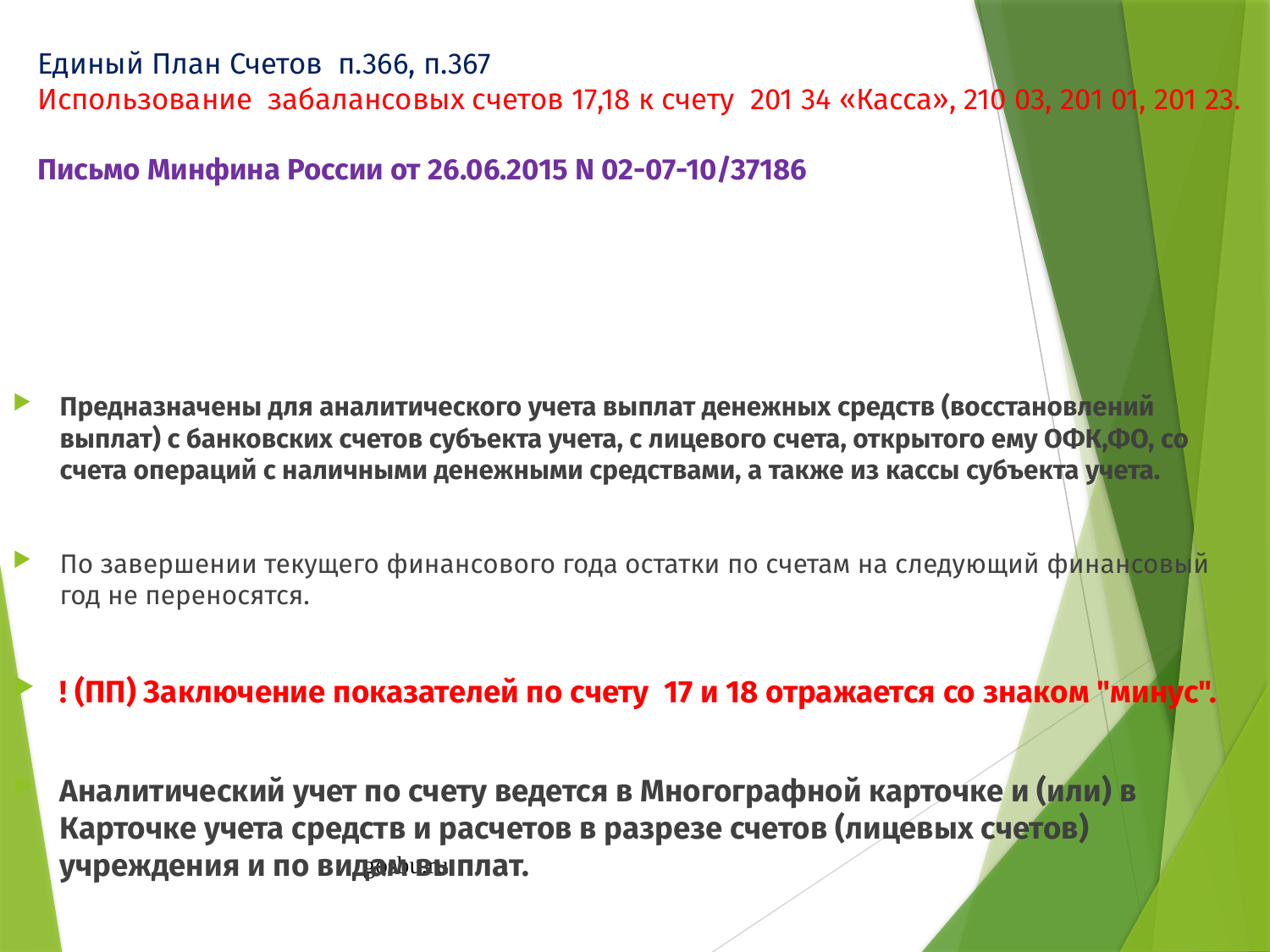

# Единый План Счетов  п.366, п.367 Использование  забалансовых счетов 17,18 к счету  201 34 «Касса», 210 03, 201 01, 201 23. Письмо Минфина России от 26.06.2015 N 02-07-10/37186

Предназначены для аналитического учета выплат денежных средств (восстановлений выплат) с банковских счетов субъекта учета, с лицевого счета, открытого ему ОФК,ФО, со счета операций с наличными денежными средствами, а также из кассы субъекта учета.

По завершении текущего финансового года остатки по счетам на следующий финансовый год не переносятся.

! (ПП) Заключение показателей по счету  17 и 18 отражается со знаком "минус".

Аналитический учет по счету ведется в Многографной карточке и (или) в Карточке учета средств и расчетов в разрезе счетов (лицевых счетов) учреждения и по видам выплат.

gosbu.ru